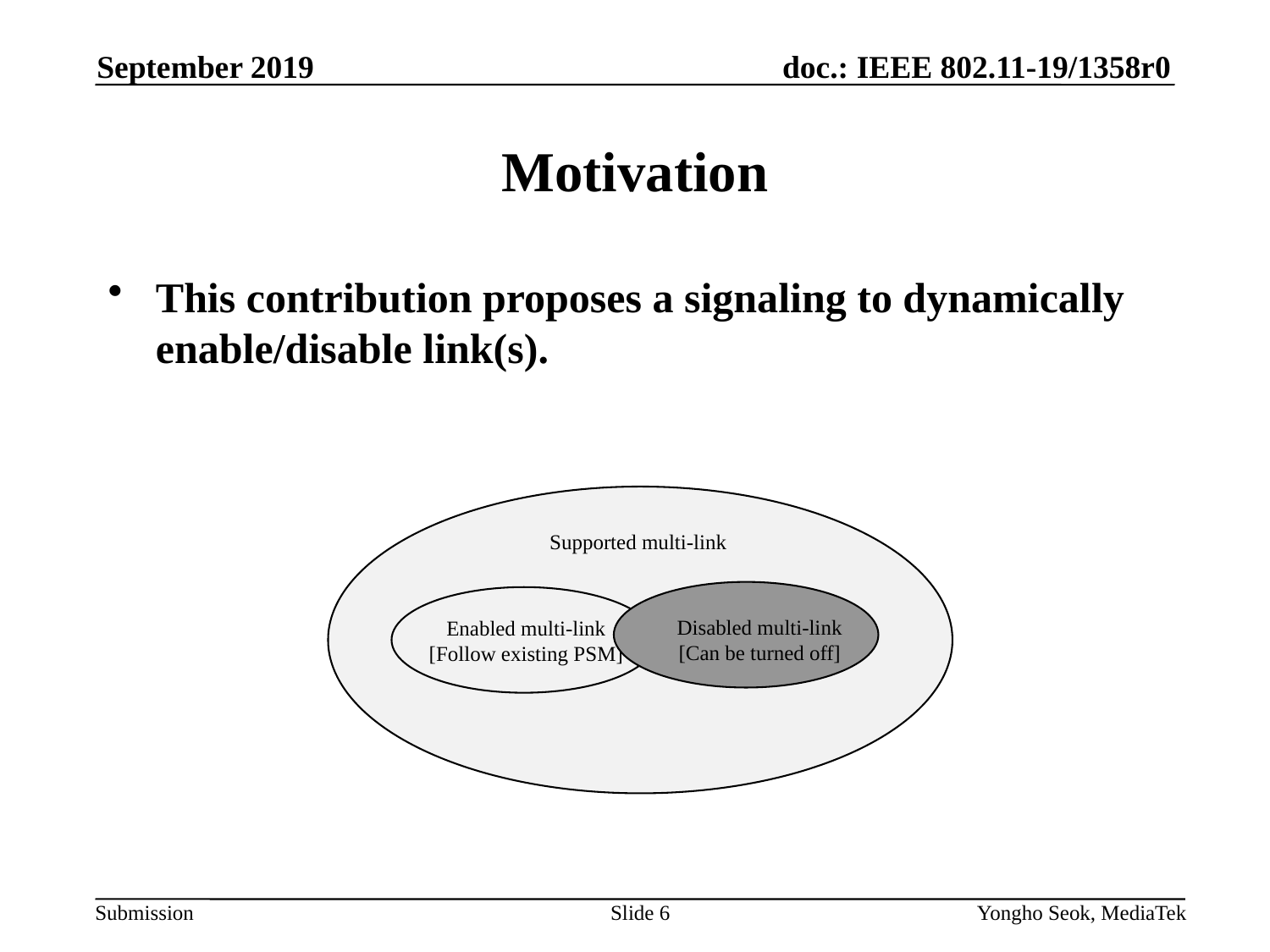

September 2019
# Motivation
This contribution proposes a signaling to dynamically enable/disable link(s).

Supported multi-link

Disabled multi-link
[Can be turned off]
Enabled multi-link
[Follow existing PSM]
Slide 6
Yongho Seok, MediaTek